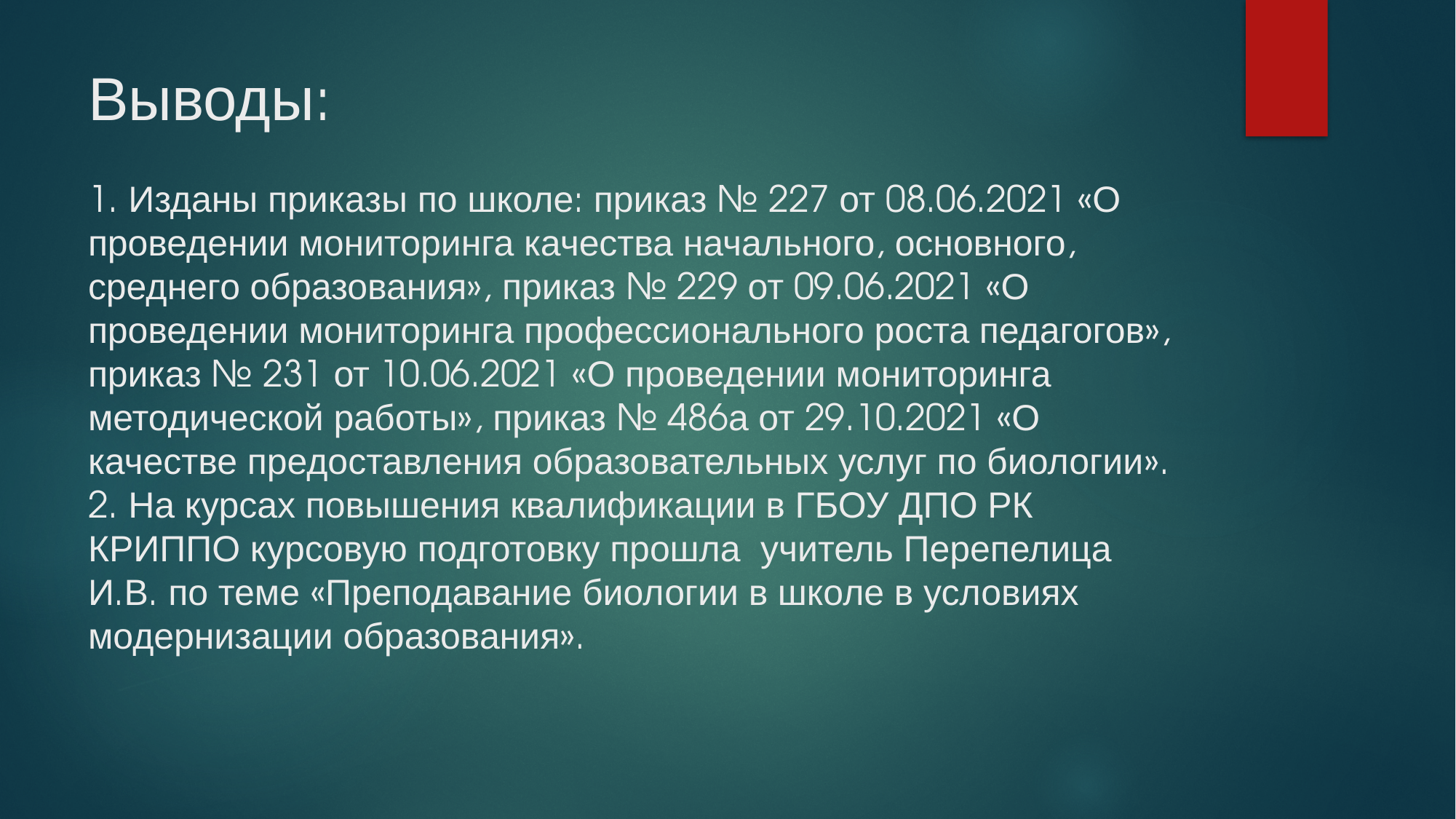

# Выводы: 1. Изданы приказы по школе: приказ № 227 от 08.06.2021 «О проведении мониторинга качества начального, основного, среднего образования», приказ № 229 от 09.06.2021 «О проведении мониторинга профессионального роста педагогов», приказ № 231 от 10.06.2021 «О проведении мониторинга методической работы», приказ № 486а от 29.10.2021 «О качестве предоставления образовательных услуг по биологии». 2. На курсах повышения квалификации в ГБОУ ДПО РК КРИППО курсовую подготовку прошла  учитель Перепелица И.В. по теме «Преподавание биологии в школе в условиях модернизации образования».